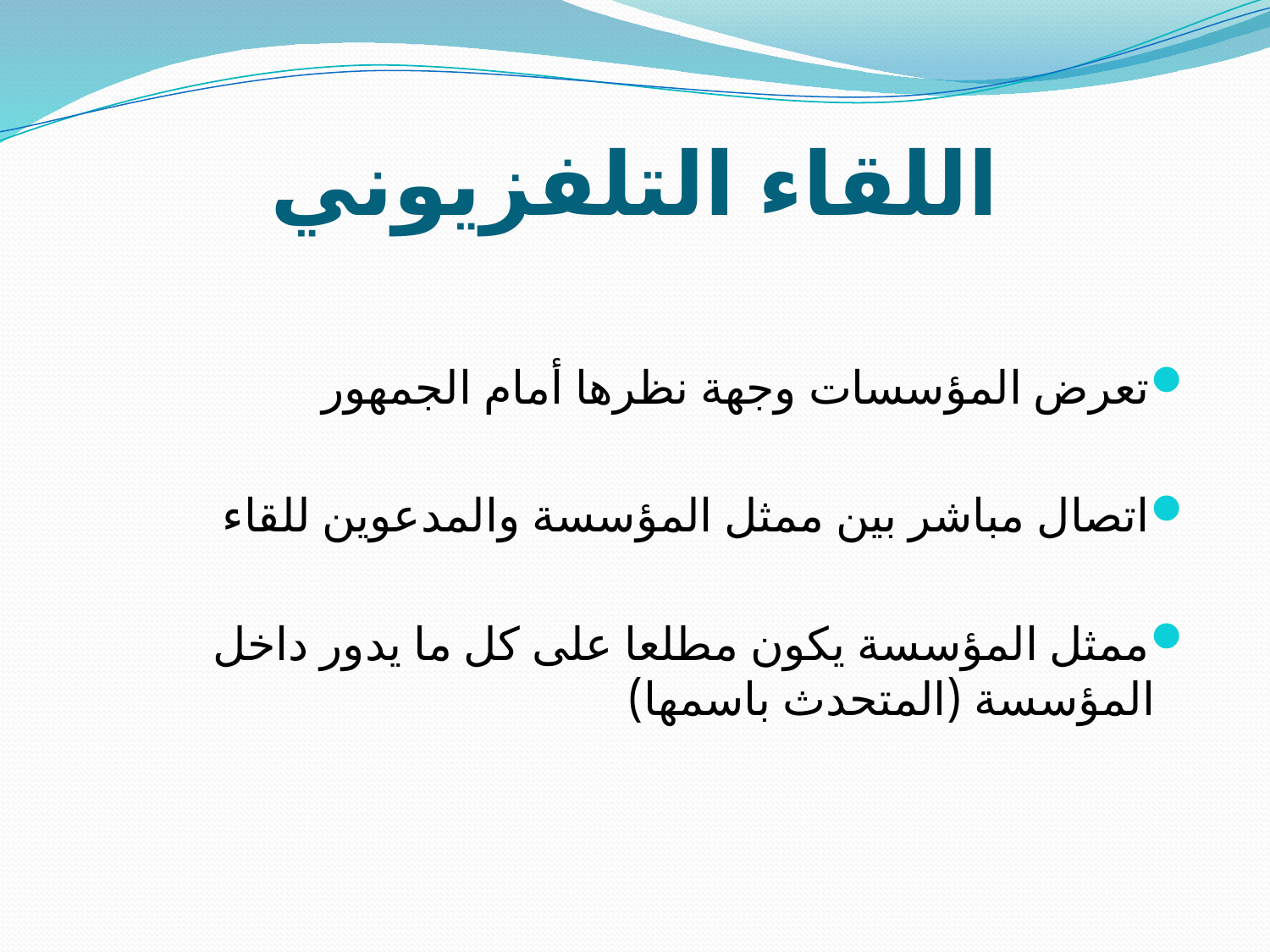

# اللقاء التلفزيوني
تعرض المؤسسات وجهة نظرها أمام الجمهور

اتصال مباشر بين ممثل المؤسسة والمدعوين للقاء

ممثل المؤسسة يكون مطلعا على كل ما يدور داخل المؤسسة (المتحدث باسمها)